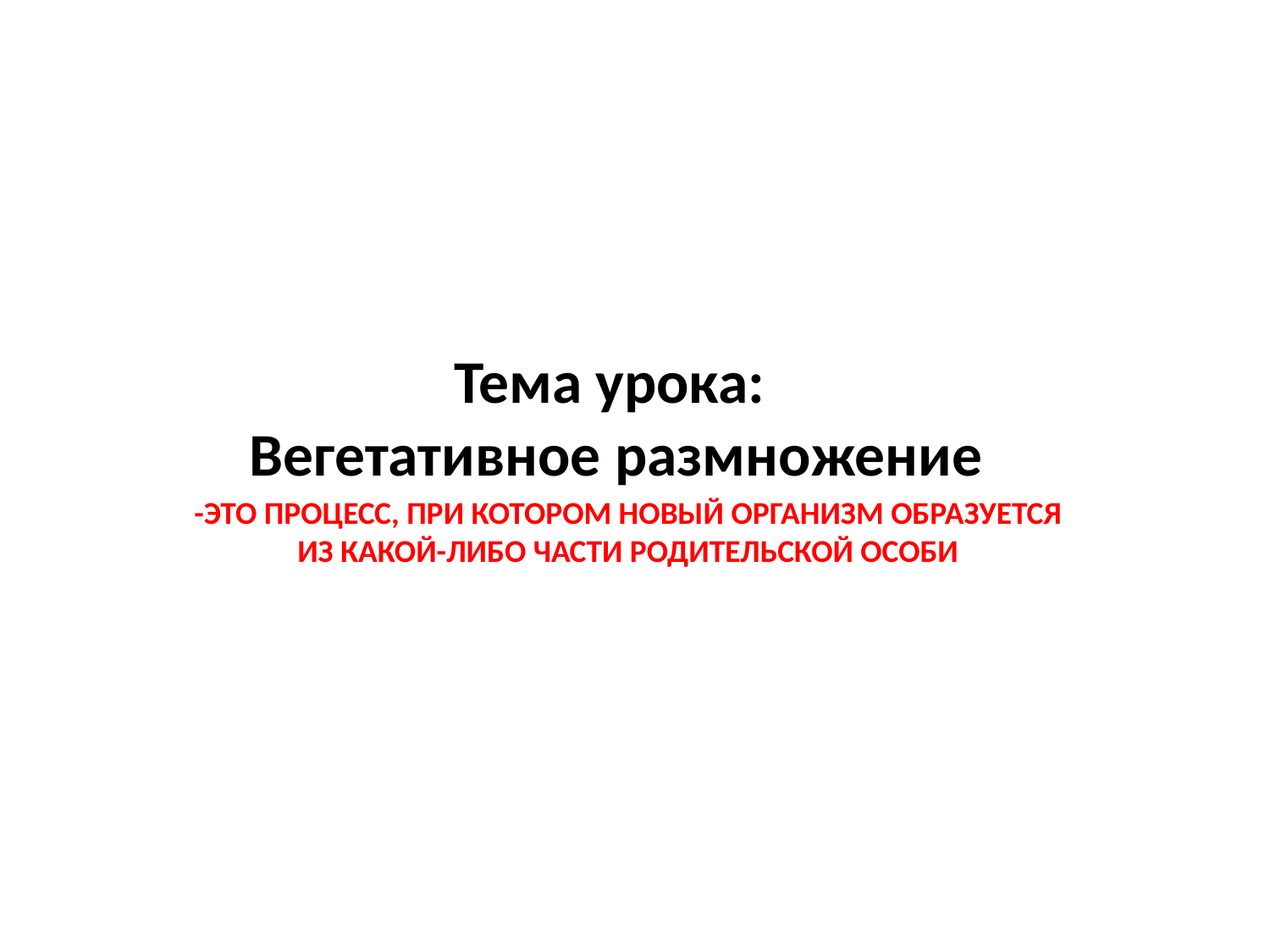

# Тема урока: Вегетативное размножение
-ЭТО ПРОЦЕСС, ПРИ КОТОРОМ НОВЫЙ ОРГАНИЗМ ОБРАЗУЕТСЯ
ИЗ КАКОЙ-ЛИБО ЧАСТИ РОДИТЕЛЬСКОЙ ОСОБИ